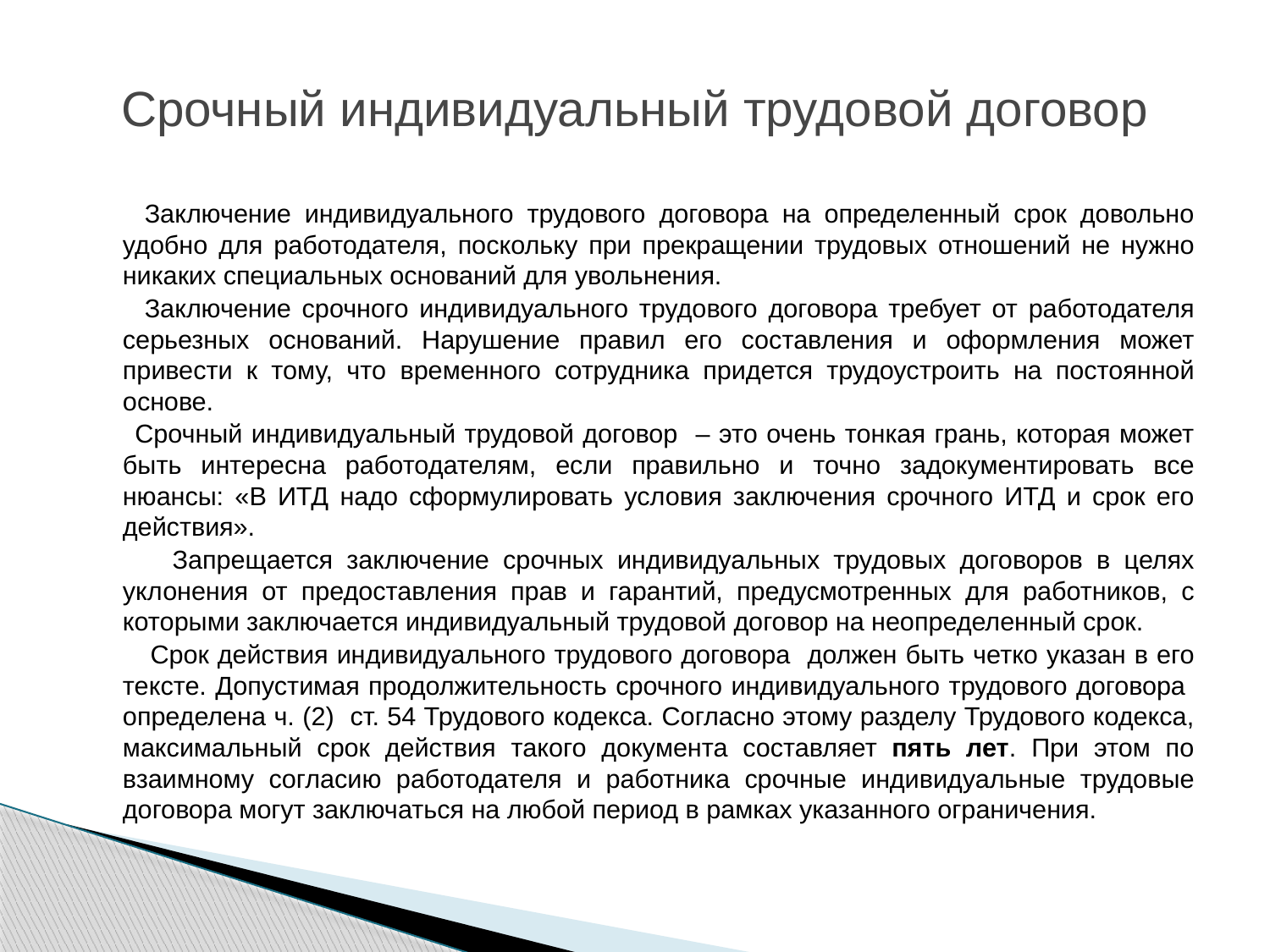

# Срочный индивидуальный трудовой договор

    Заключение индивидуального трудового договора на определенный срок довольно удобно для работодателя, поскольку при прекращении трудовых отношений не нужно никаких специальных оснований для увольнения.
     Заключение срочного индивидуального трудового договора требует от работодателя серьезных оснований. Нарушение правил его составления и оформления может привести к тому, что временного сотрудника придется трудоустроить на постоянной основе.
     Срочный индивидуальный трудовой договор  – это очень тонкая грань, которая может быть интересна работодателям, если правильно и точно задокументировать все нюансы: «В ИТД надо сформулировать условия заключения срочного ИТД и срок его действия».
      Запрещается заключение срочных индивидуальных трудовых договоров в целях уклонения от предоставления прав и гарантий, предусмотренных для работников, с которыми заключается индивидуальный трудовой договор на неопределенный срок.
       Срок действия индивидуального трудового договора  должен быть четко указан в его тексте. Допустимая продолжительность срочного индивидуального трудового договора  определена ч. (2)  ст. 54 Трудового кодекса. Согласно этому разделу Трудового кодекса, максимальный срок действия такого документа составляет пять лет. При этом по взаимному согласию работодателя и работника срочные индивидуальные трудовые договора могут заключаться на любой период в рамках указанного ограничения.